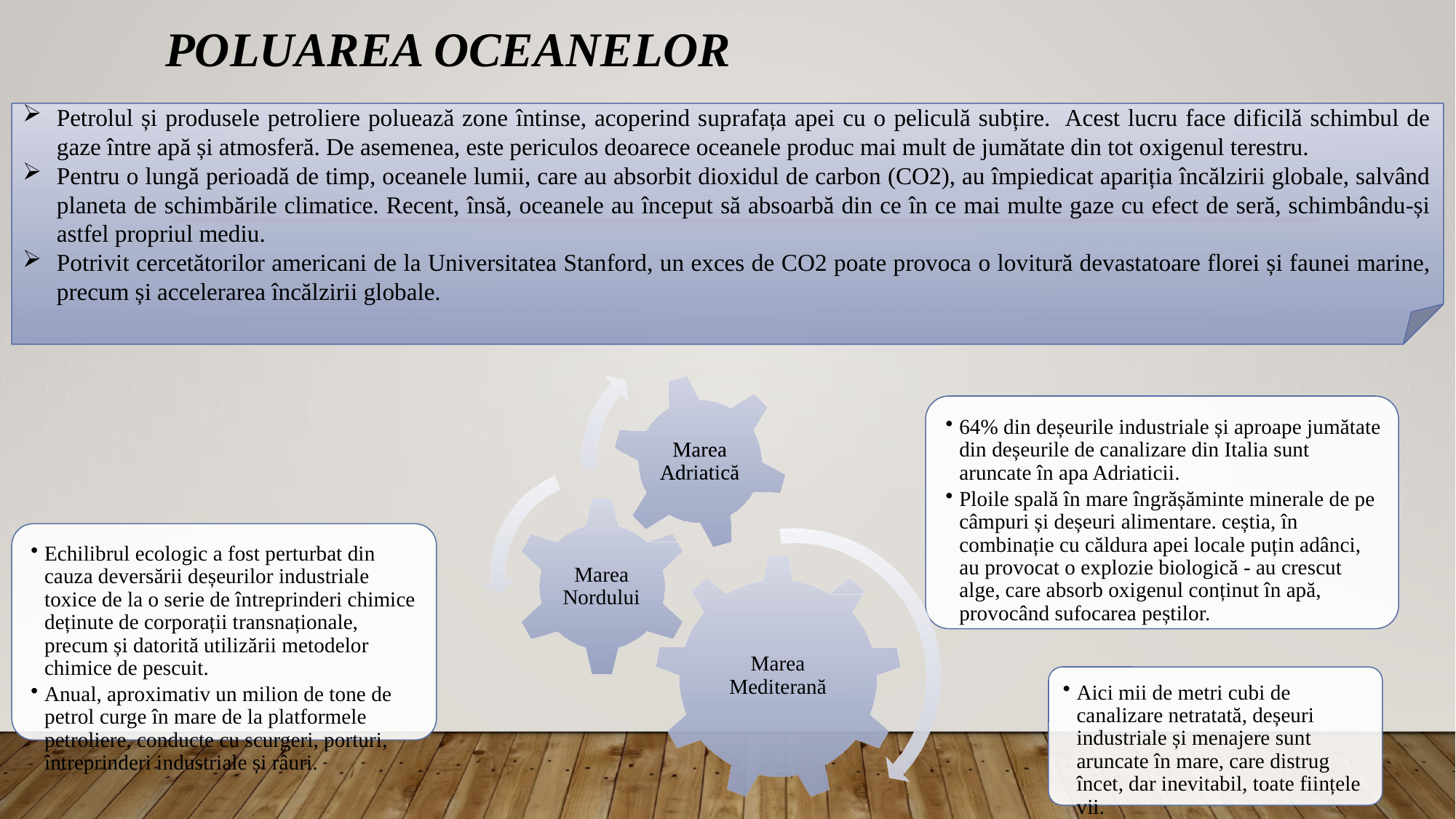

# Poluarea oceanelor

Petrolul și produsele petroliere poluează zone întinse, acoperind suprafața apei cu o peliculă subțire.  Acest lucru face dificilă schimbul de gaze între apă și atmosferă. De asemenea, este periculos deoarece oceanele produc mai mult de jumătate din tot oxigenul terestru.
Pentru o lungă perioadă de timp, oceanele lumii, care au absorbit dioxidul de carbon (CO2), au împiedicat apariția încălzirii globale, salvând planeta de schimbările climatice. Recent, însă, oceanele au început să absoarbă din ce în ce mai multe gaze cu efect de seră, schimbându-și astfel propriul mediu.
Potrivit cercetătorilor americani de la Universitatea Stanford, un exces de CO2 poate provoca o lovitură devastatoare florei și faunei marine, precum și accelerarea încălzirii globale.
Marea Mediterană
Echilibrul ecologic a fost perturbat din cauza deversării deșeurilor industriale toxice de la o serie de întreprinderi chimice deținute de corporații transnaționale, precum și datorită utilizării metodelor chimice de pescuit.
Anual, aproximativ un milion de tone de petrol curge în mare de la platformele petroliere, conducte cu scurgeri, porturi, întreprinderi industriale și râuri.
Marea Nordului
Aici mii de metri cubi de canalizare netratată, deșeuri industriale și menajere sunt aruncate în mare, care distrug încet, dar inevitabil, toate ființele vii.
Marea Adriatică
64% din deșeurile industriale și aproape jumătate din deșeurile de canalizare din Italia sunt aruncate în apa Adriaticii.
Ploile spală în mare îngrășăminte minerale de pe câmpuri și deșeuri alimentare. ceștia, în combinație cu căldura apei locale puțin adânci, au provocat o explozie biologică - au crescut alge, care absorb oxigenul conținut în apă, provocând sufocarea peștilor.